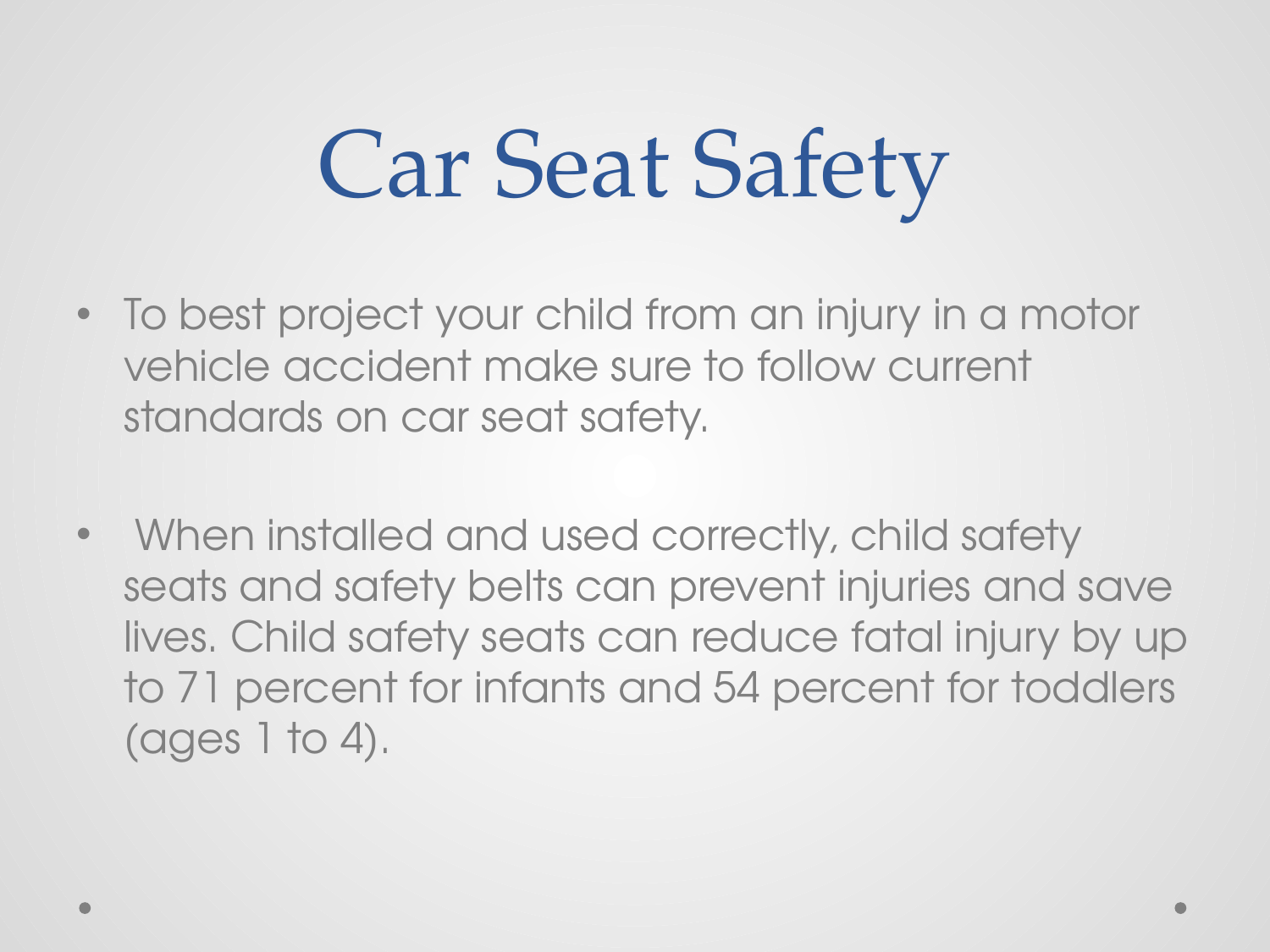

# Car Seat Safety

To best project your child from an injury in a motor vehicle accident make sure to follow current standards on car seat safety.

 When installed and used correctly, child safety seats and safety belts can prevent injuries and save lives. Child safety seats can reduce fatal injury by up to 71 percent for infants and 54 percent for toddlers (ages 1 to 4).